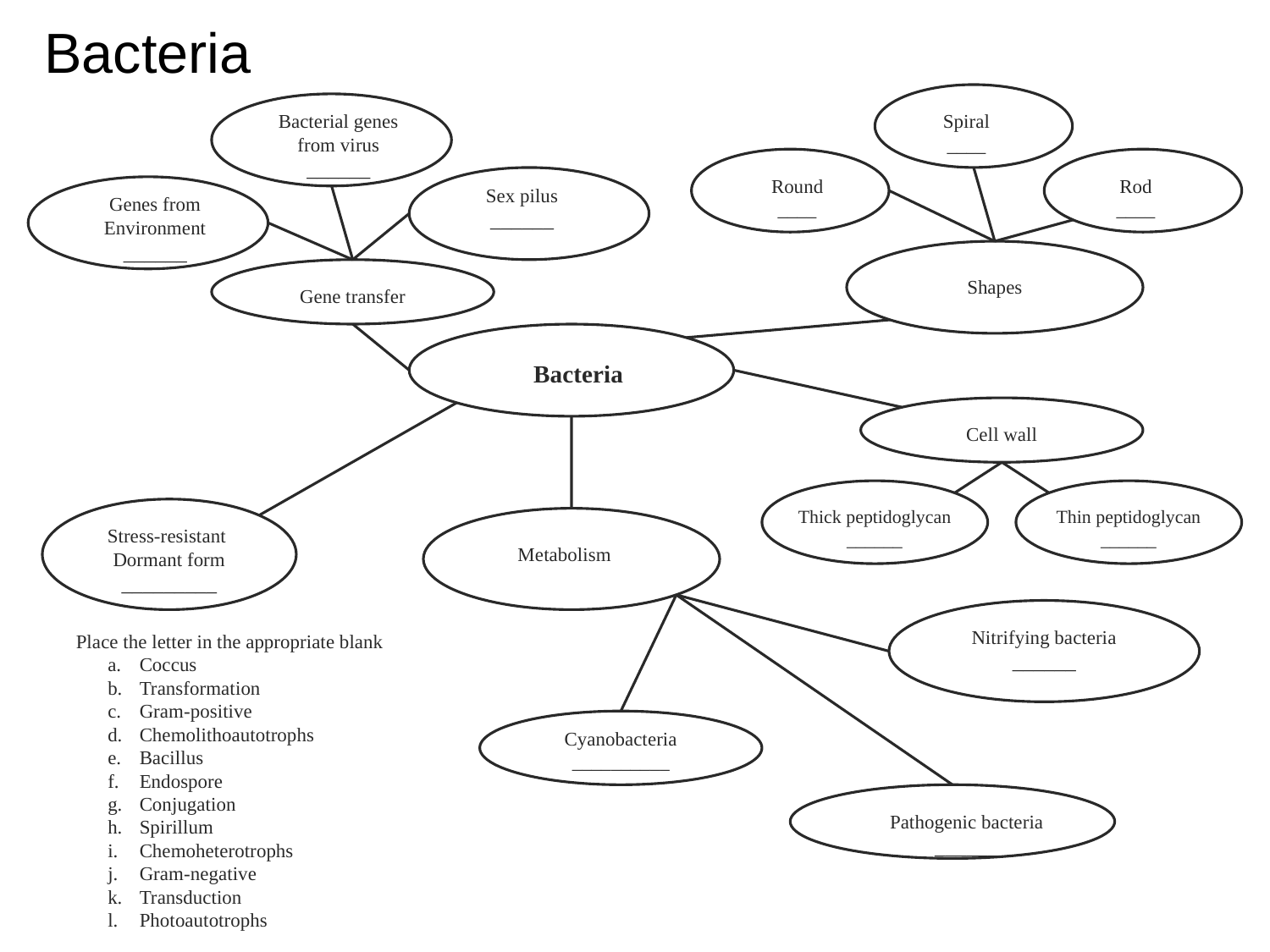

Bacteria

Bacterial genes
from virus
______
Spiral
____

Round
____
Rod
____

Sex pilus
______
Genes from
Environment
______

Shapes
Gene transfer

Bacteria

Cell wall

Thick peptidoglycan
______
Thin peptidoglycan
______

Stress-resistant
Dormant form
_________
Metabolism

Nitrifying bacteria
______

Cyanobacteria
__________

Pathogenic bacteria
______
	Place the letter in the appropriate blank
Coccus
Transformation
Gram-positive
Chemolithoautotrophs
Bacillus
Endospore
Conjugation
Spirillum
Chemoheterotrophs
Gram-negative
Transduction
Photoautotrophs